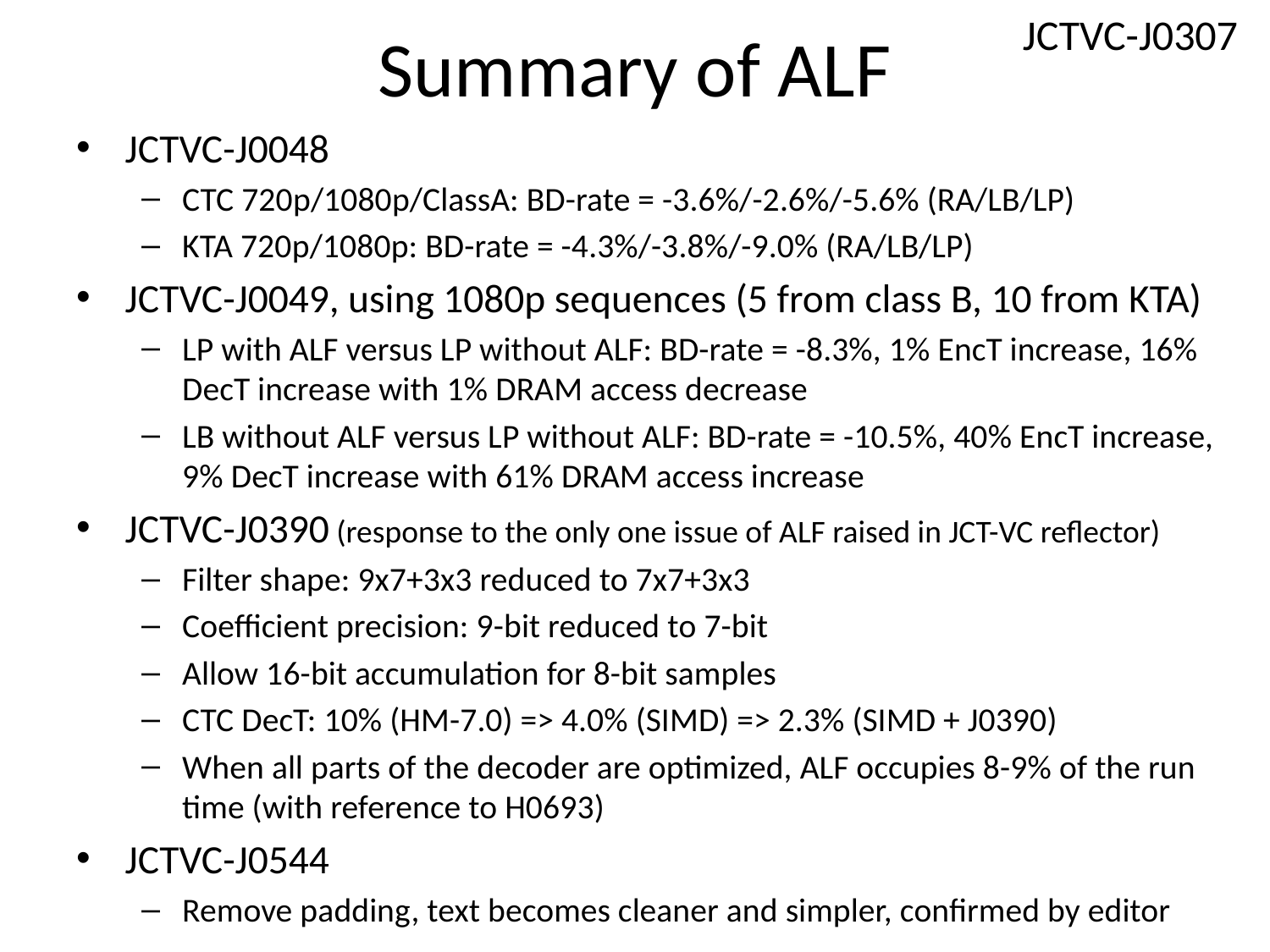

JCTVC-J0307
# Summary of ALF
JCTVC-J0048
CTC 720p/1080p/ClassA: BD-rate = -3.6%/-2.6%/-5.6% (RA/LB/LP)
KTA 720p/1080p: BD-rate = -4.3%/-3.8%/-9.0% (RA/LB/LP)
JCTVC-J0049, using 1080p sequences (5 from class B, 10 from KTA)
LP with ALF versus LP without ALF: BD-rate = -8.3%, 1% EncT increase, 16% DecT increase with 1% DRAM access decrease
LB without ALF versus LP without ALF: BD-rate = -10.5%, 40% EncT increase, 9% DecT increase with 61% DRAM access increase
JCTVC-J0390 (response to the only one issue of ALF raised in JCT-VC reflector)
Filter shape: 9x7+3x3 reduced to 7x7+3x3
Coefficient precision: 9-bit reduced to 7-bit
Allow 16-bit accumulation for 8-bit samples
CTC DecT: 10% (HM-7.0) => 4.0% (SIMD) => 2.3% (SIMD + J0390)
When all parts of the decoder are optimized, ALF occupies 8-9% of the run time (with reference to H0693)
JCTVC-J0544
Remove padding, text becomes cleaner and simpler, confirmed by editor